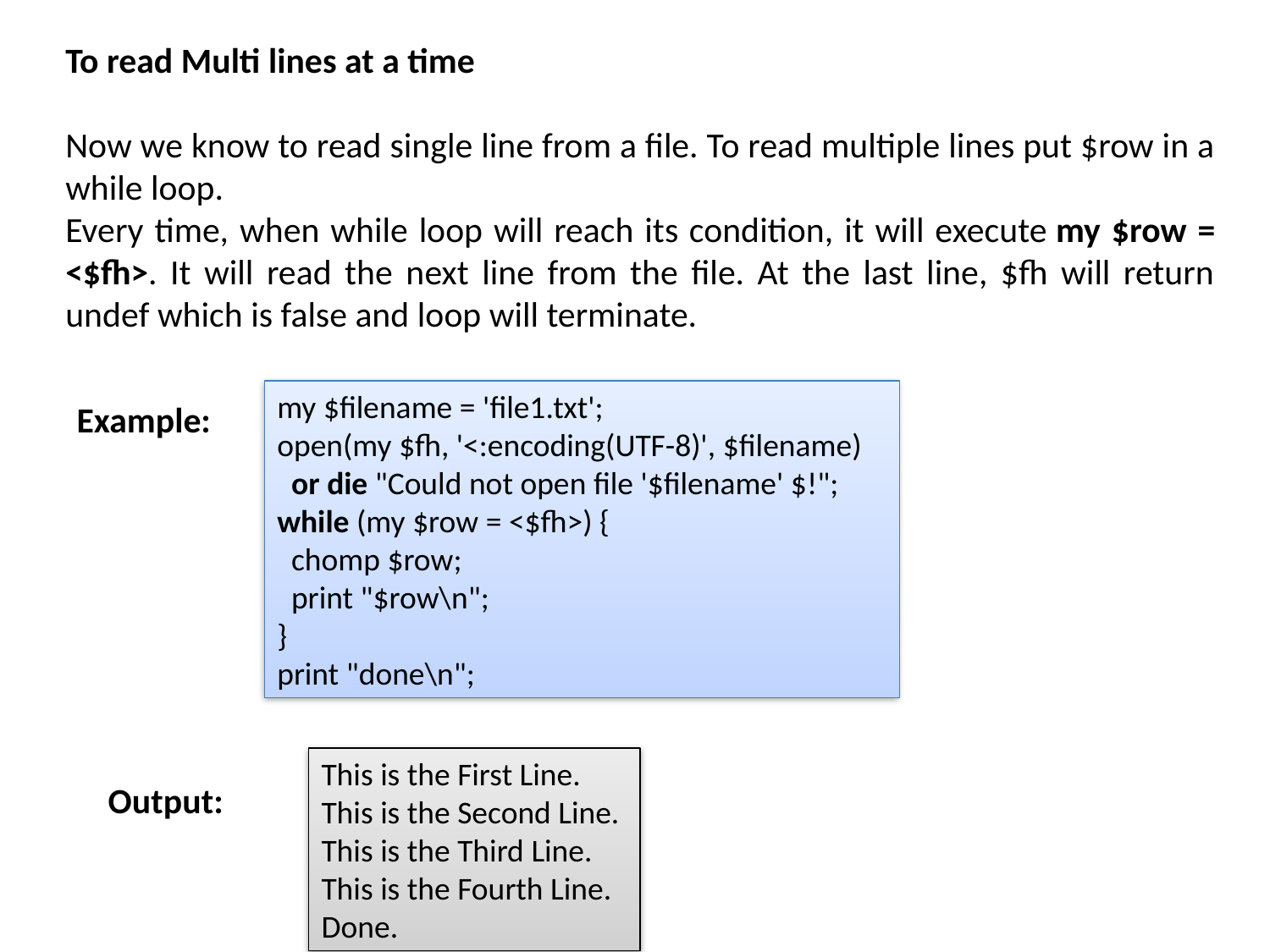

To read Multi lines at a time

Now we know to read single line from a file. To read multiple lines put $row in a while loop.
Every time, when while loop will reach its condition, it will execute my $row = <$fh>. It will read the next line from the file. At the last line, $fh will return undef which is false and loop will terminate.
my $filename = 'file1.txt';
open(my $fh, '<:encoding(UTF-8)', $filename)
  or die "Could not open file '$filename' $!";
while (my $row = <$fh>) {
  chomp $row;
  print "$row\n";
}
print "done\n";
Example:
This is the First Line.
This is the Second Line.
This is the Third Line.
This is the Fourth Line.
Done.
Output: